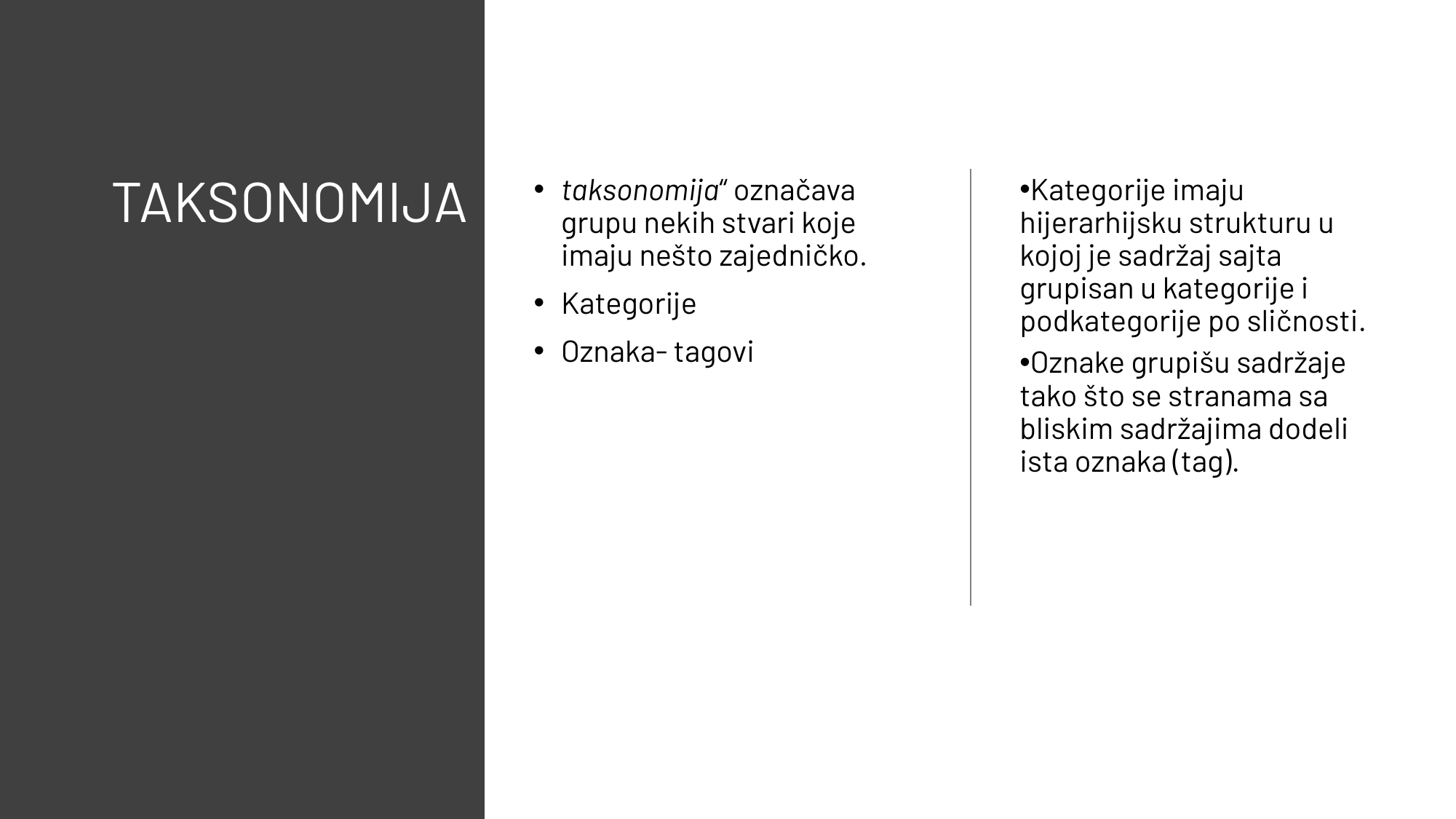

# TAKSONOMIJA
taksonomija“ označava grupu nekih stvari koje imaju nešto zajedničko.
Kategorije
Oznaka- tagovi
Kategorije imaju hijerarhijsku strukturu u kojoj je sadržaj sajta grupisan u kategorije i podkategorije po sličnosti.
Oznake grupišu sadržaje tako što se stranama sa bliskim sadržajima dodeli ista oznaka (tag).